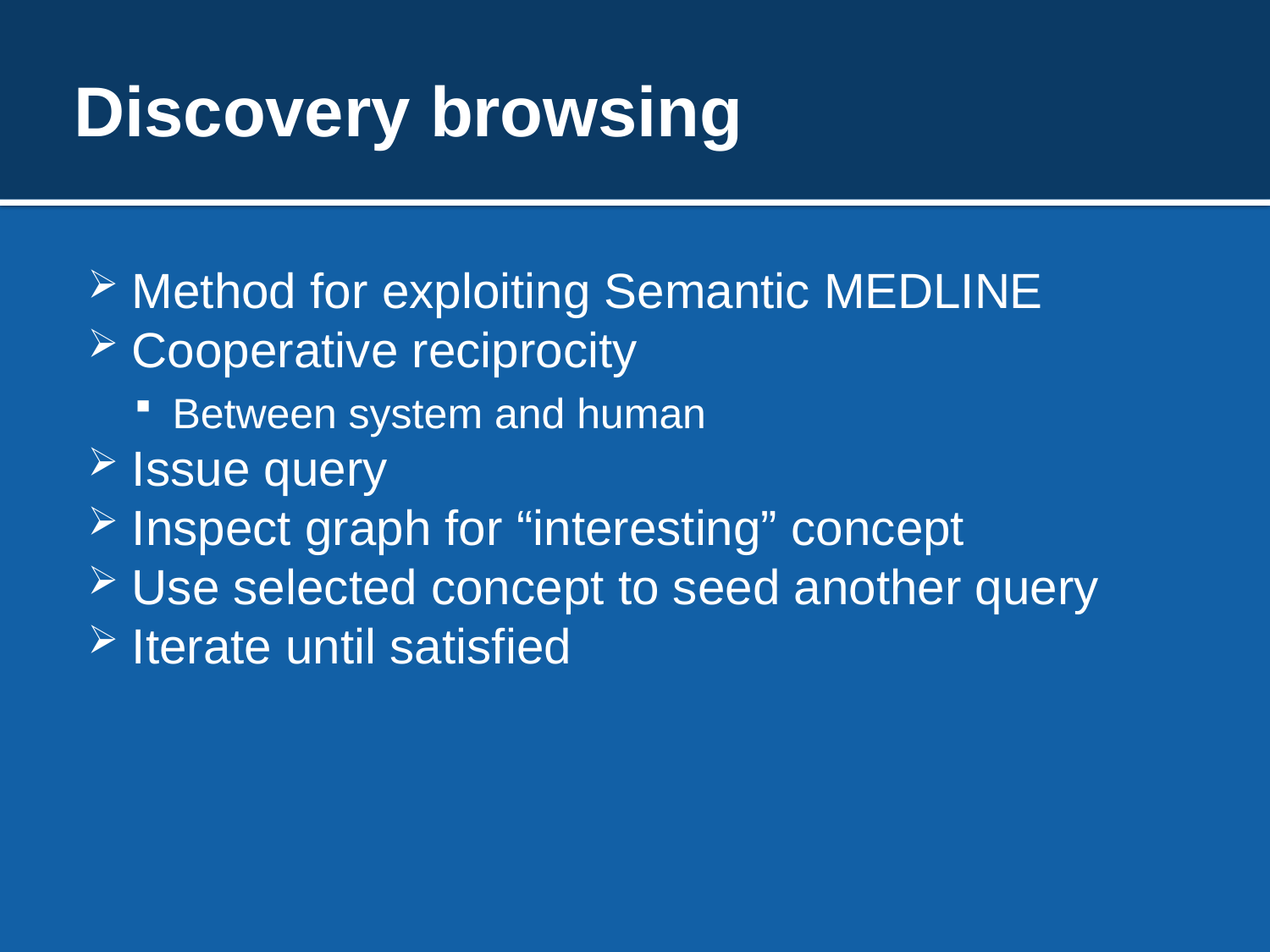

# Discovery browsing
Method for exploiting Semantic MEDLINE
Cooperative reciprocity
Between system and human
Issue query
Inspect graph for “interesting” concept
Use selected concept to seed another query
Iterate until satisfied